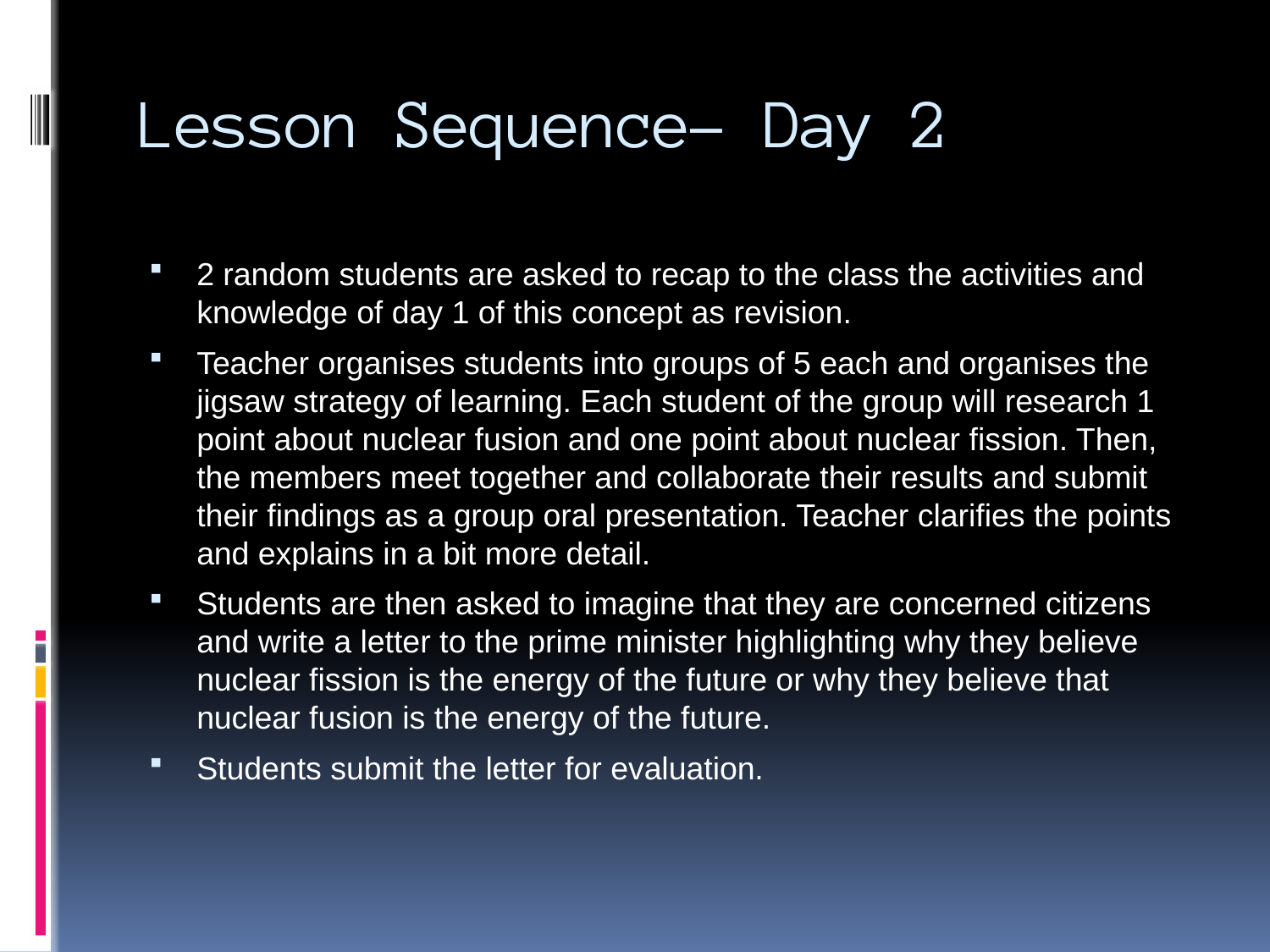

# Lesson Sequence- Day 2
2 random students are asked to recap to the class the activities and knowledge of day 1 of this concept as revision.
Teacher organises students into groups of 5 each and organises the jigsaw strategy of learning. Each student of the group will research 1 point about nuclear fusion and one point about nuclear fission. Then, the members meet together and collaborate their results and submit their findings as a group oral presentation. Teacher clarifies the points and explains in a bit more detail.
Students are then asked to imagine that they are concerned citizens and write a letter to the prime minister highlighting why they believe nuclear fission is the energy of the future or why they believe that nuclear fusion is the energy of the future.
Students submit the letter for evaluation.